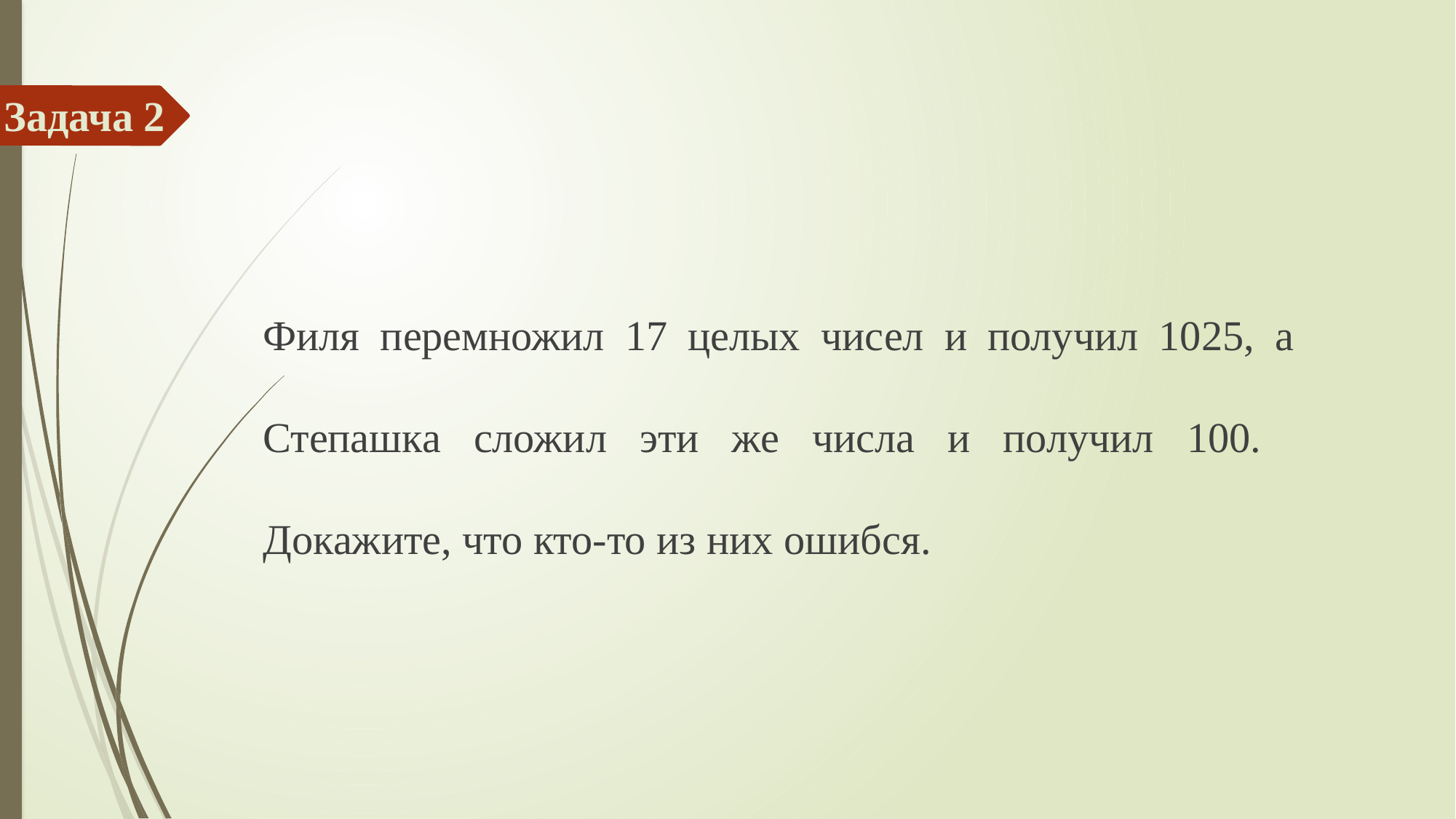

# Задача 2
Филя перемножил 17 целых чисел и получил 1025, а Степашка сложил эти же числа и получил 100.  Докажите, что кто-то из них ошибся.